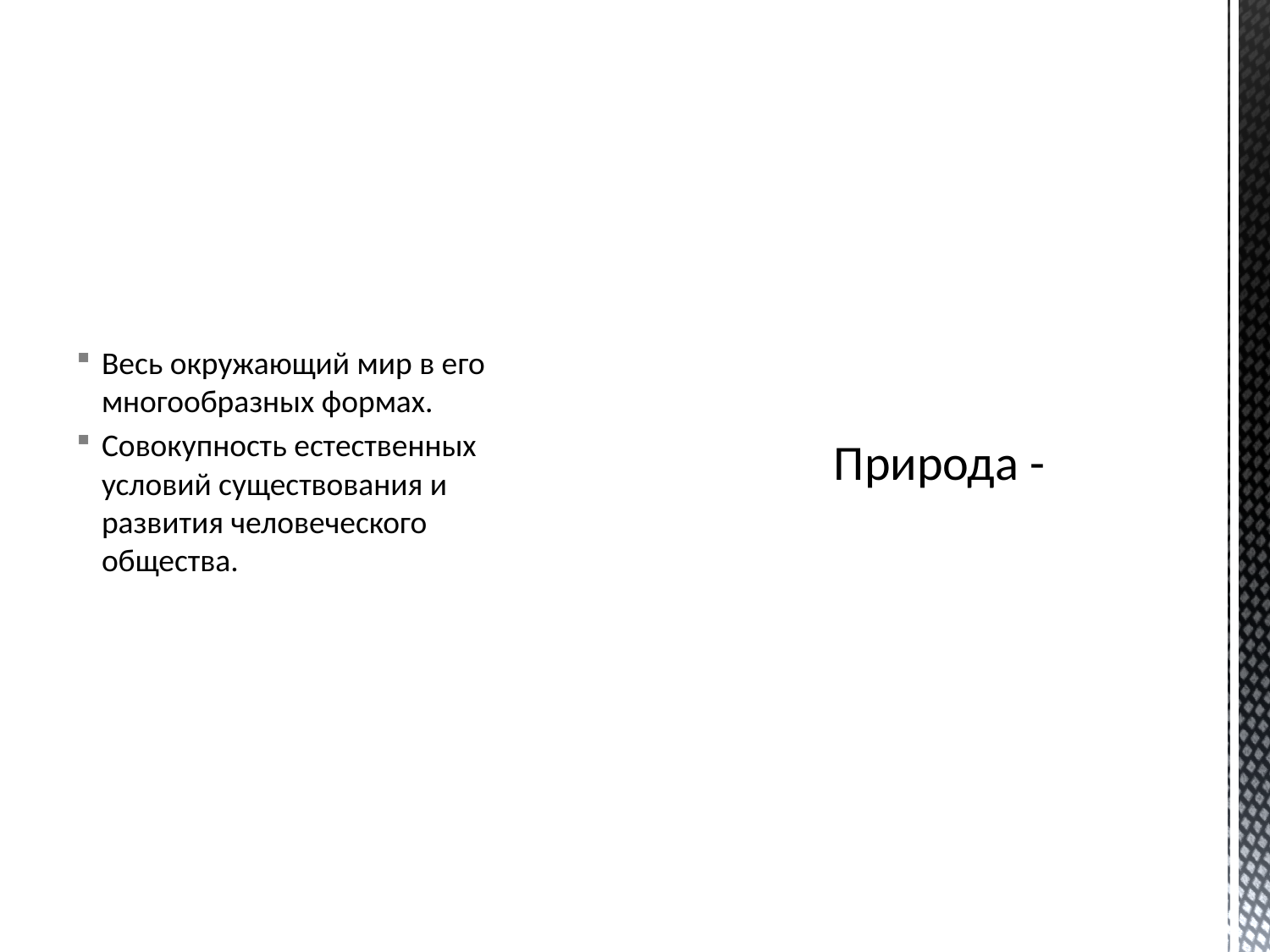

Весь окружающий мир в его многообразных формах.
Совокупность естественных условий существования и развития человеческого общества.
# Природа -